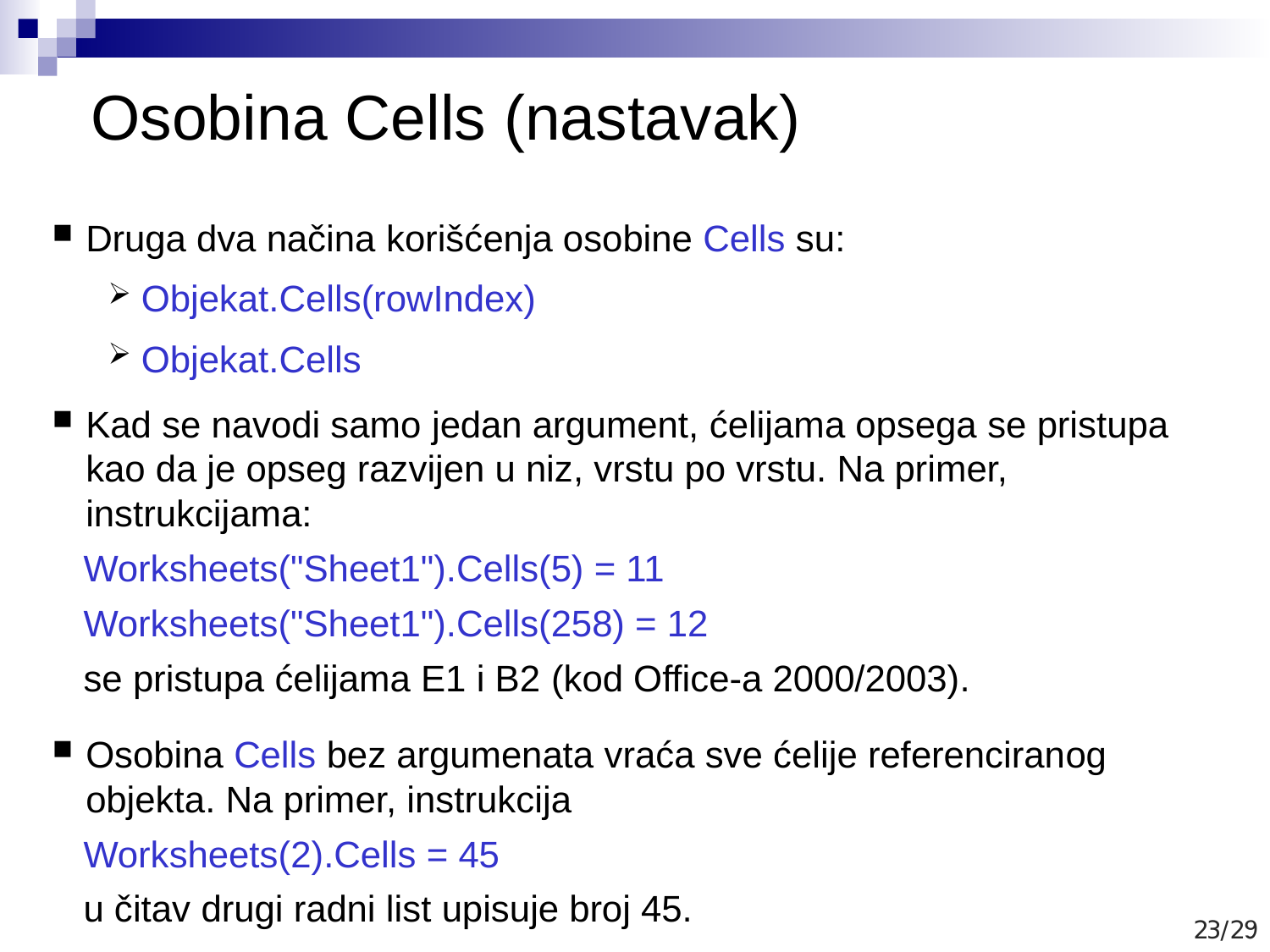

# Osobina Cells (nastavak)
Druga dva načina korišćenja osobine Cells su:
Objekat.Cells(rowIndex)
Objekat.Cells
Kad se navodi samo jedan argument, ćelijama opsega se pristupa kao da je opseg razvijen u niz, vrstu po vrstu. Na primer, instrukcijama:
   Worksheets("Sheet1").Cells(5) = 11
   Worksheets("Sheet1").Cells(258) = 12
   se pristupa ćelijama E1 i B2 (kod Office-a 2000/2003).
Osobina Cells bez argumenata vraća sve ćelije referenciranog objekta. Na primer, instrukcija
   Worksheets(2).Cells = 45
   u čitav drugi radni list upisuje broj 45.
23/29